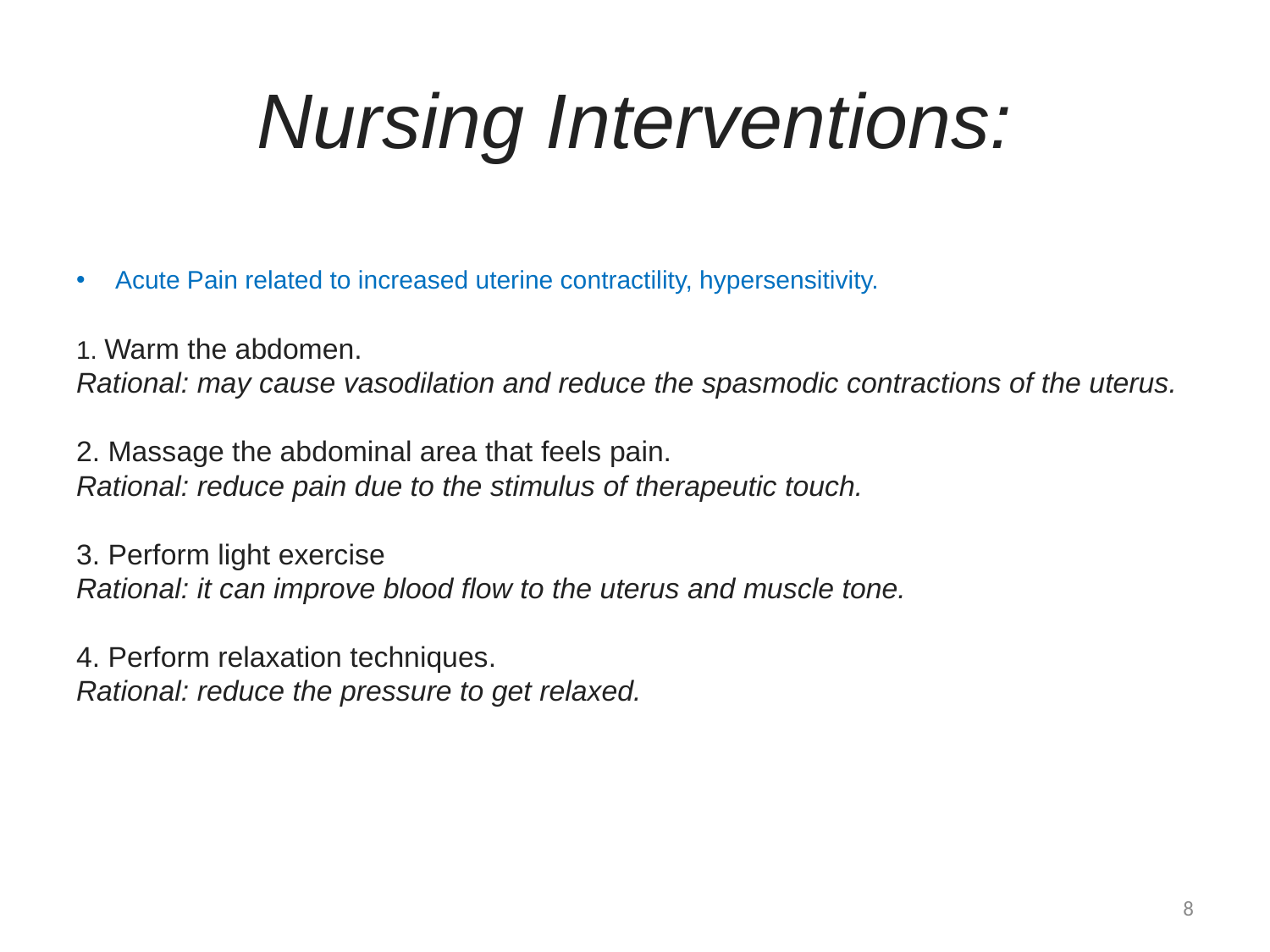

# Nursing Interventions:

Acute Pain related to increased uterine contractility, hypersensitivity.
1. Warm the abdomen.
Rational: may cause vasodilation and reduce the spasmodic contractions of the uterus.
2. Massage the abdominal area that feels pain.
Rational: reduce pain due to the stimulus of therapeutic touch.
3. Perform light exercise
Rational: it can improve blood flow to the uterus and muscle tone.
4. Perform relaxation techniques.
Rational: reduce the pressure to get relaxed.
8